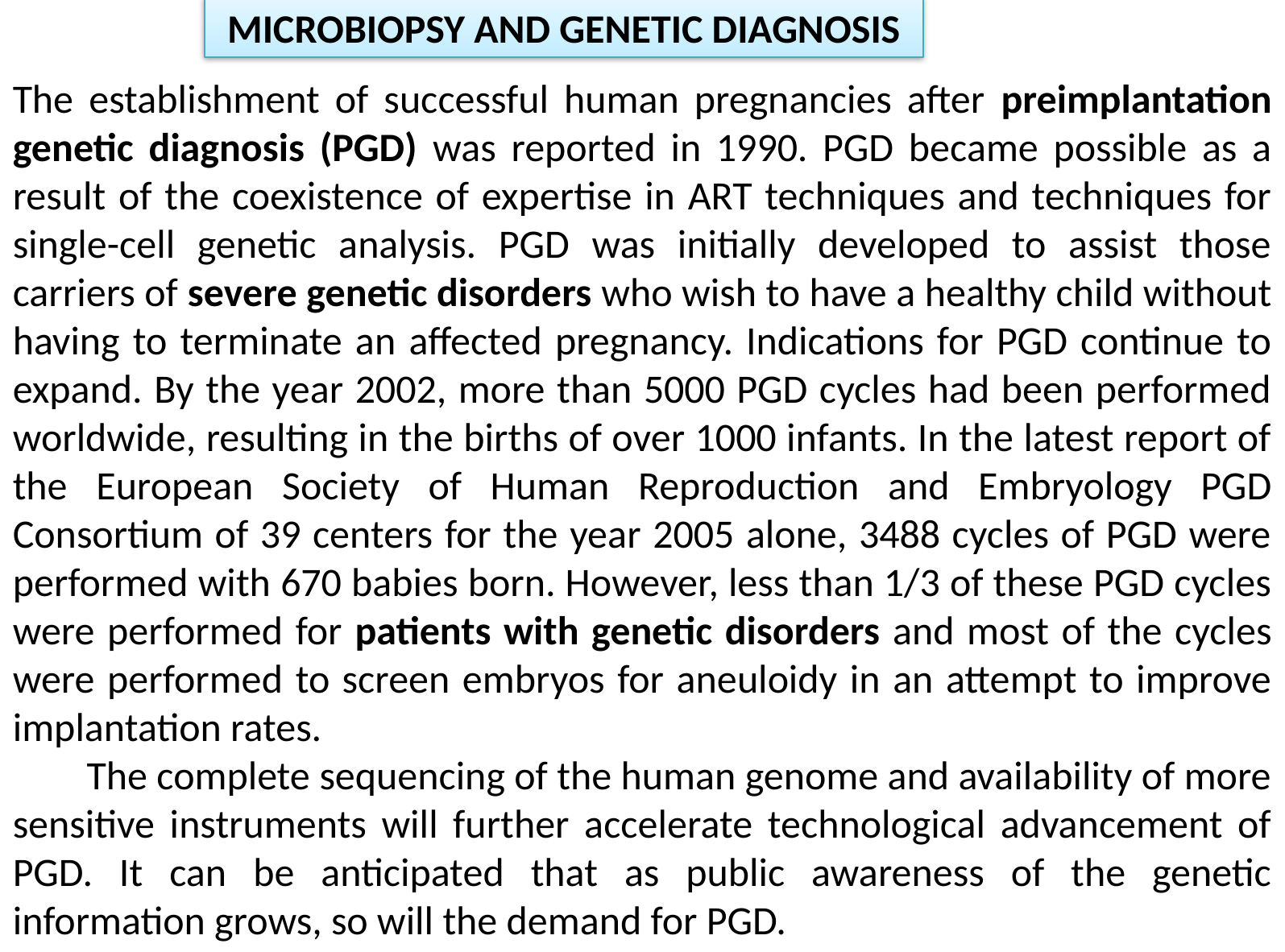

MICROBIOPSY AND GENETIC DIAGNOSIS
The establishment of successful human pregnancies after preimplantation genetic diagnosis (PGD) was reported in 1990. PGD became possible as a result of the coexistence of expertise in ART techniques and techniques for single-cell genetic analysis. PGD was initially developed to assist those carriers of severe genetic disorders who wish to have a healthy child without having to terminate an affected pregnancy. Indications for PGD continue to expand. By the year 2002, more than 5000 PGD cycles had been performed worldwide, resulting in the births of over 1000 infants. In the latest report of the European Society of Human Reproduction and Embryology PGD Consortium of 39 centers for the year 2005 alone, 3488 cycles of PGD were performed with 670 babies born. However, less than 1/3 of these PGD cycles were performed for patients with genetic disorders and most of the cycles were performed to screen embryos for aneuloidy in an attempt to improve implantation rates.
        The complete sequencing of the human genome and availability of more sensitive instruments will further accelerate technological advancement of PGD. It can be anticipated that as public awareness of the genetic information grows, so will the demand for PGD.